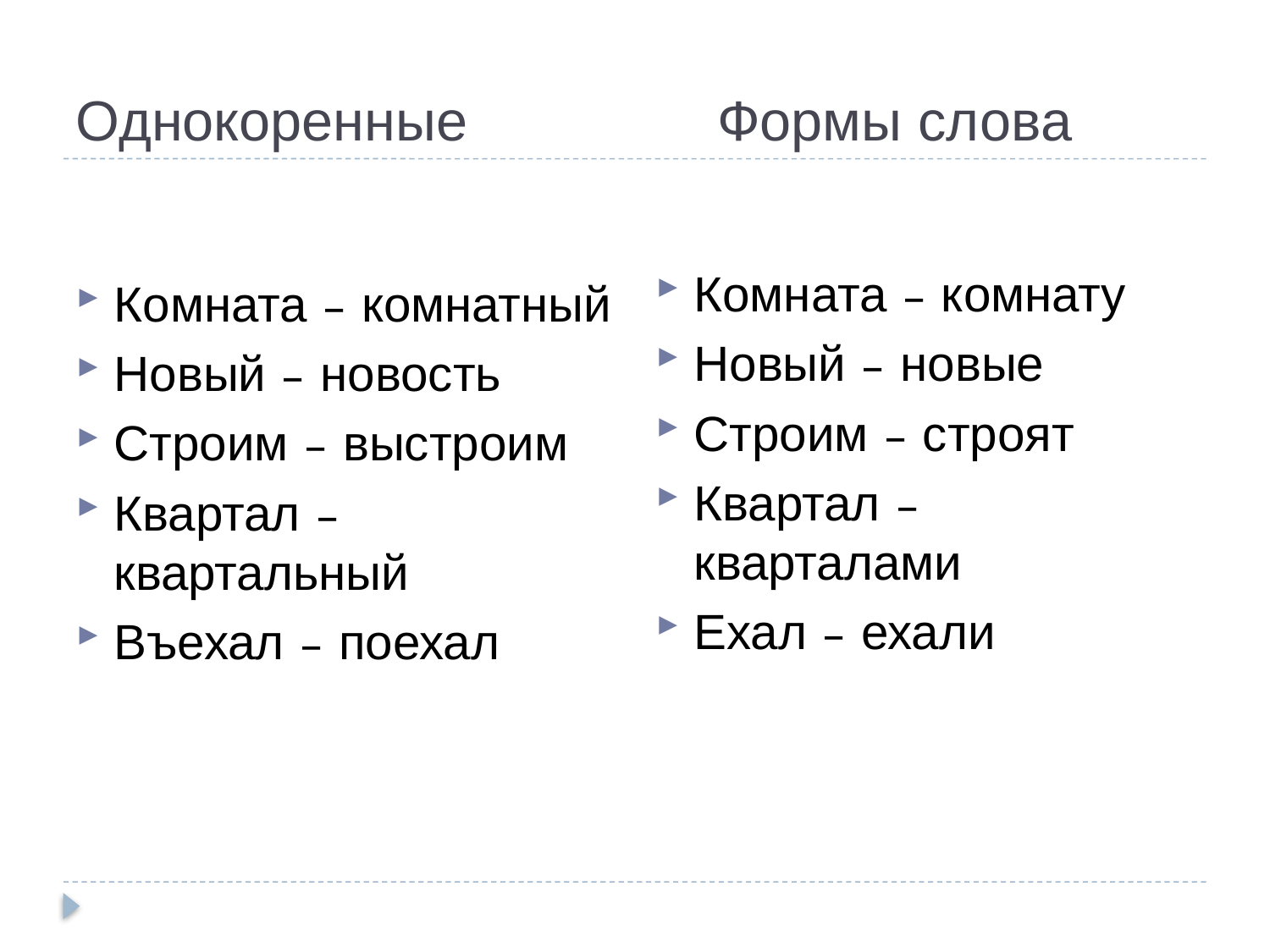

# Однокоренные                Формы слова
Комната – комнату
Новый – новые
Строим – строят
Квартал – кварталами
Ехал – ехали
Комната – комнатный
Новый – новость
Строим – выстроим
Квартал – квартальный
Въехал – поехал